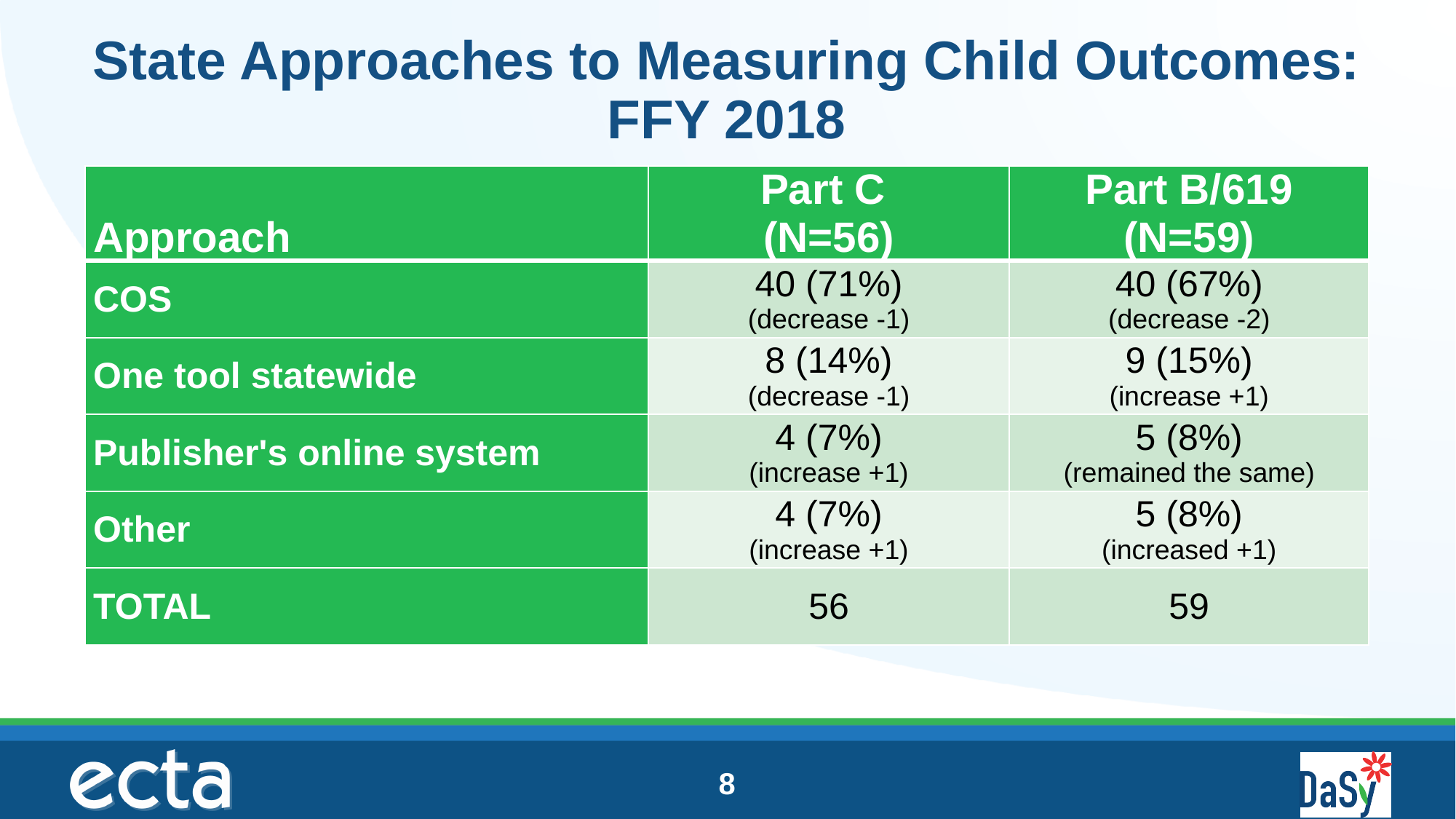

# State Approaches to Measuring Child Outcomes: FFY 2018
| Approach | Part C (N=56) | Part B/619 (N=59) |
| --- | --- | --- |
| COS | 40 (71%) (decrease -1) | 40 (67%) (decrease -2) |
| One tool statewide | 8 (14%) (decrease -1) | 9 (15%) (increase +1) |
| Publisher's online system | 4 (7%) (increase +1) | 5 (8%) (remained the same) |
| Other | 4 (7%) (increase +1) | 5 (8%) (increased +1) |
| TOTAL | 56 | 59 |
8